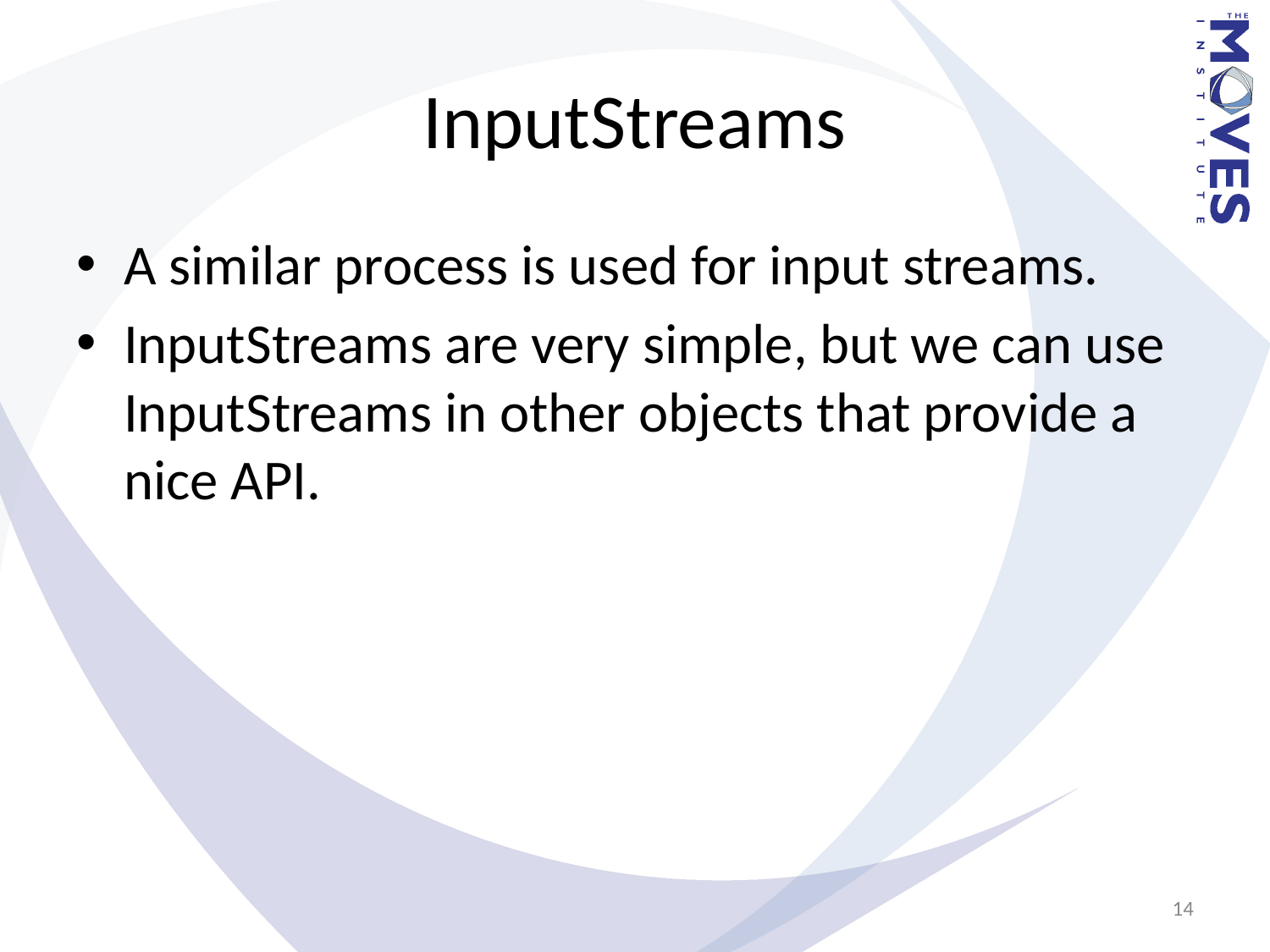

# InputStreams
A similar process is used for input streams.
InputStreams are very simple, but we can use InputStreams in other objects that provide a nice API.
14